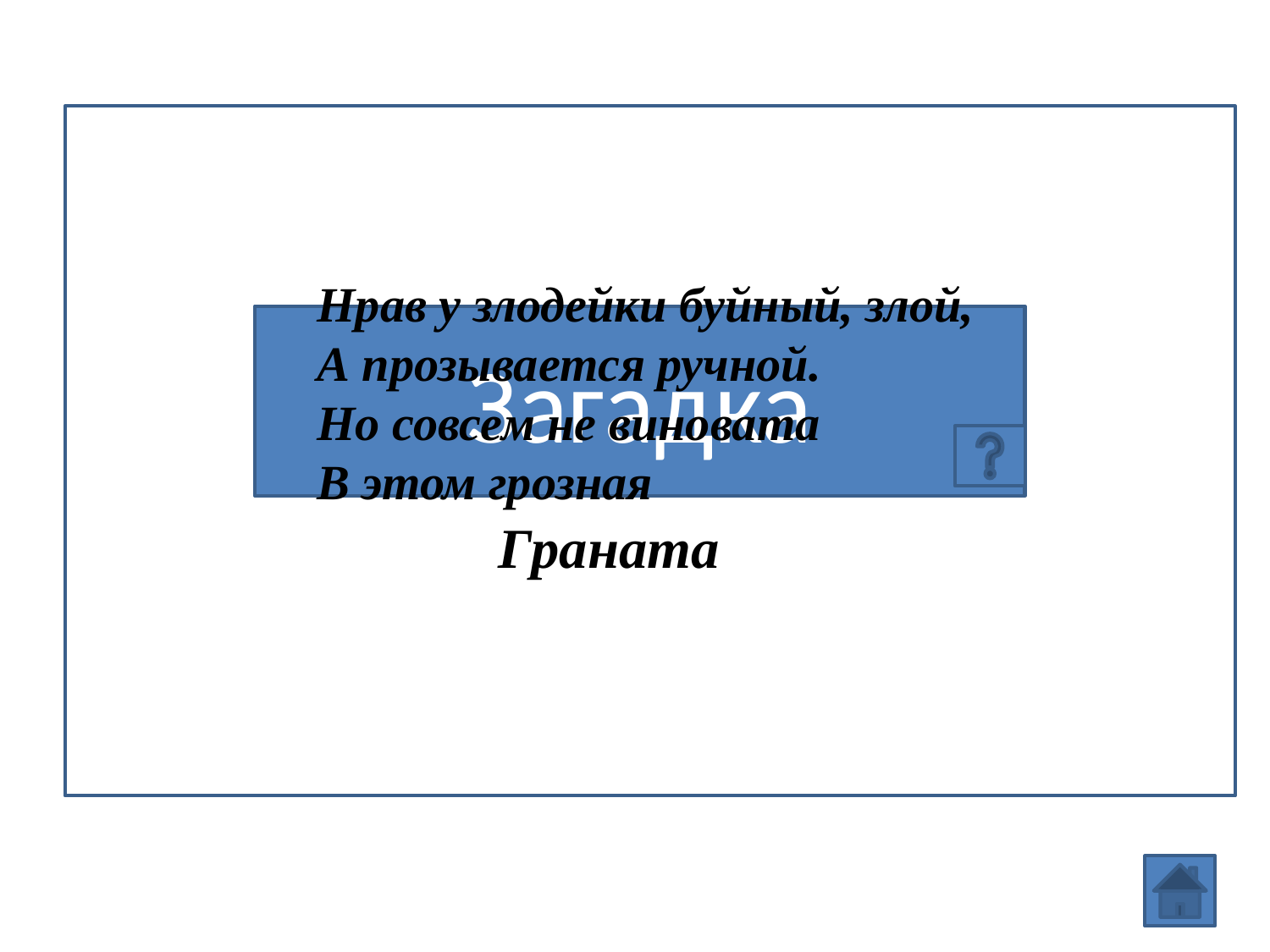

#
Салютлл

Нрав у злодейки буйный, злой,
А прозывается ручной.
Но совсем не виновата
В этом грозная

Загадка

Граната